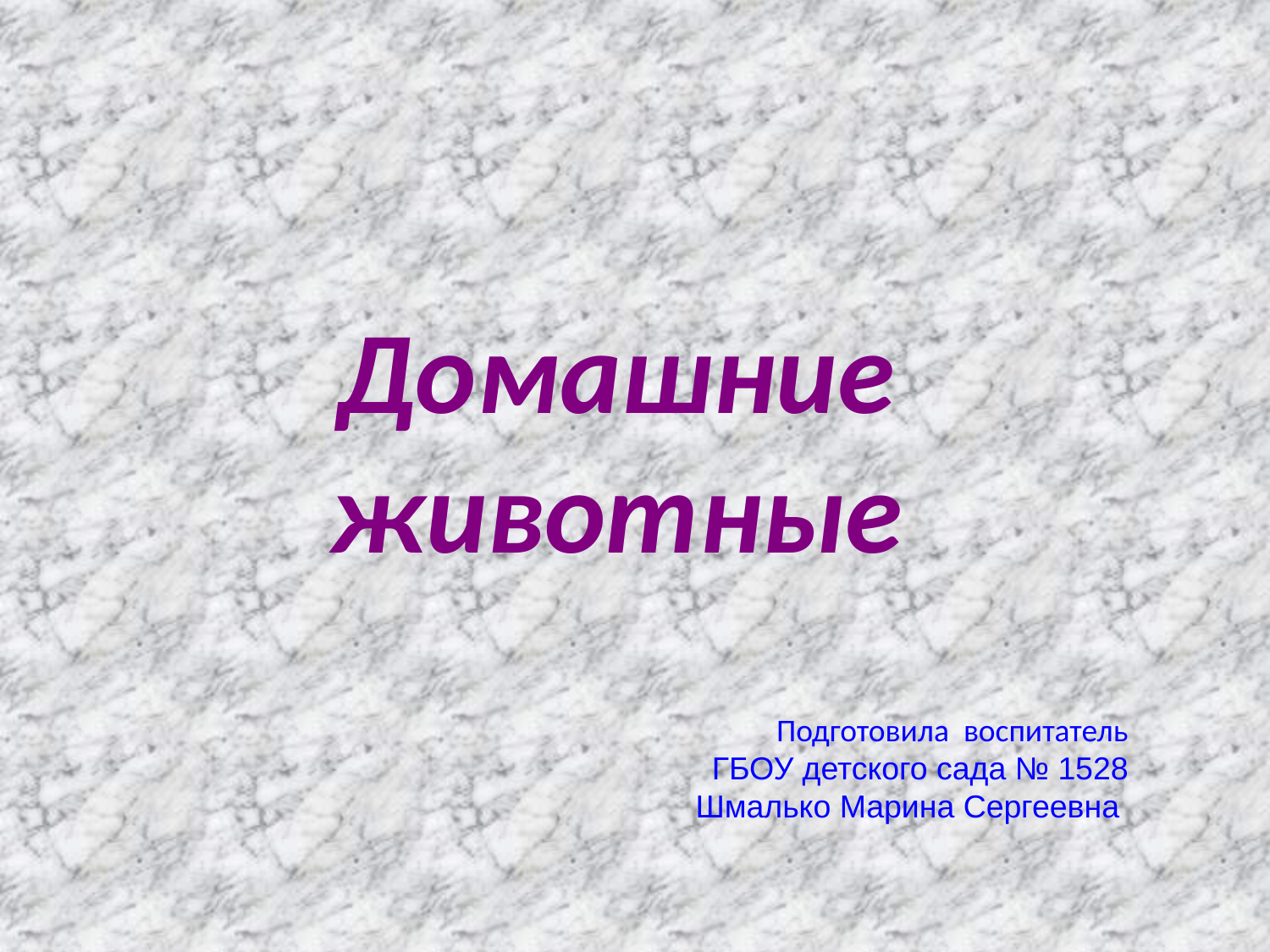

# Домашние животные
Подготовила  воспитатель
 ГБОУ детского сада № 1528
Шмалько Марина Сергеевна